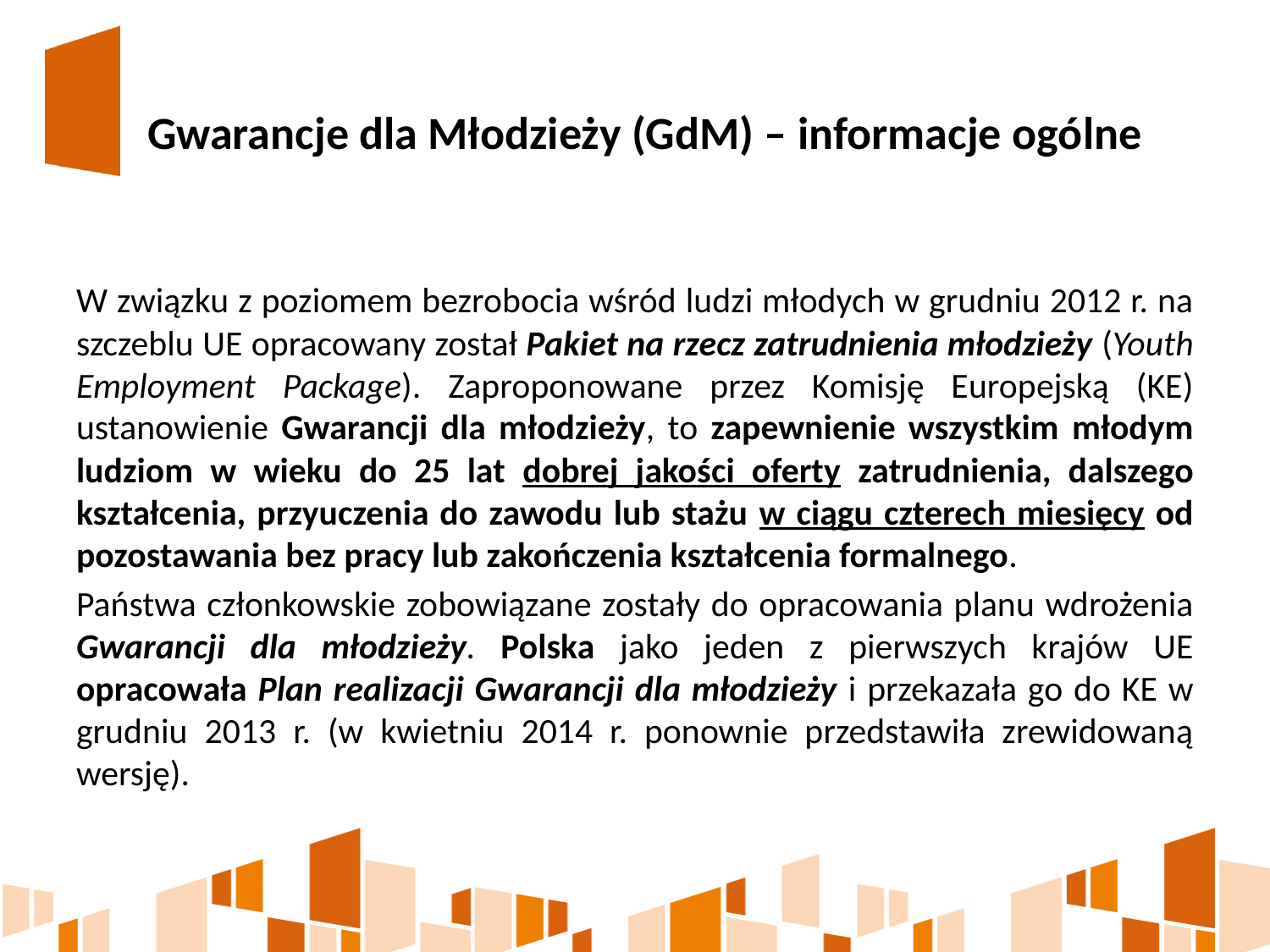

# Gwarancje dla Młodzieży (GdM) – informacje ogólne

W związku z poziomem bezrobocia wśród ludzi młodych w grudniu 2012 r. na szczeblu UE opracowany został Pakiet na rzecz zatrudnienia młodzieży (Youth Employment Package). Zaproponowane przez Komisję Europejską (KE) ustanowienie Gwarancji dla młodzieży, to zapewnienie wszystkim młodym ludziom w wieku do 25 lat dobrej jakości oferty zatrudnienia, dalszego kształcenia, przyuczenia do zawodu lub stażu w ciągu czterech miesięcy od pozostawania bez pracy lub zakończenia kształcenia formalnego.
Państwa członkowskie zobowiązane zostały do opracowania planu wdrożenia Gwarancji dla młodzieży. Polska jako jeden z pierwszych krajów UE opracowała Plan realizacji Gwarancji dla młodzieży i przekazała go do KE w grudniu 2013 r. (w kwietniu 2014 r. ponownie przedstawiła zrewidowaną wersję).